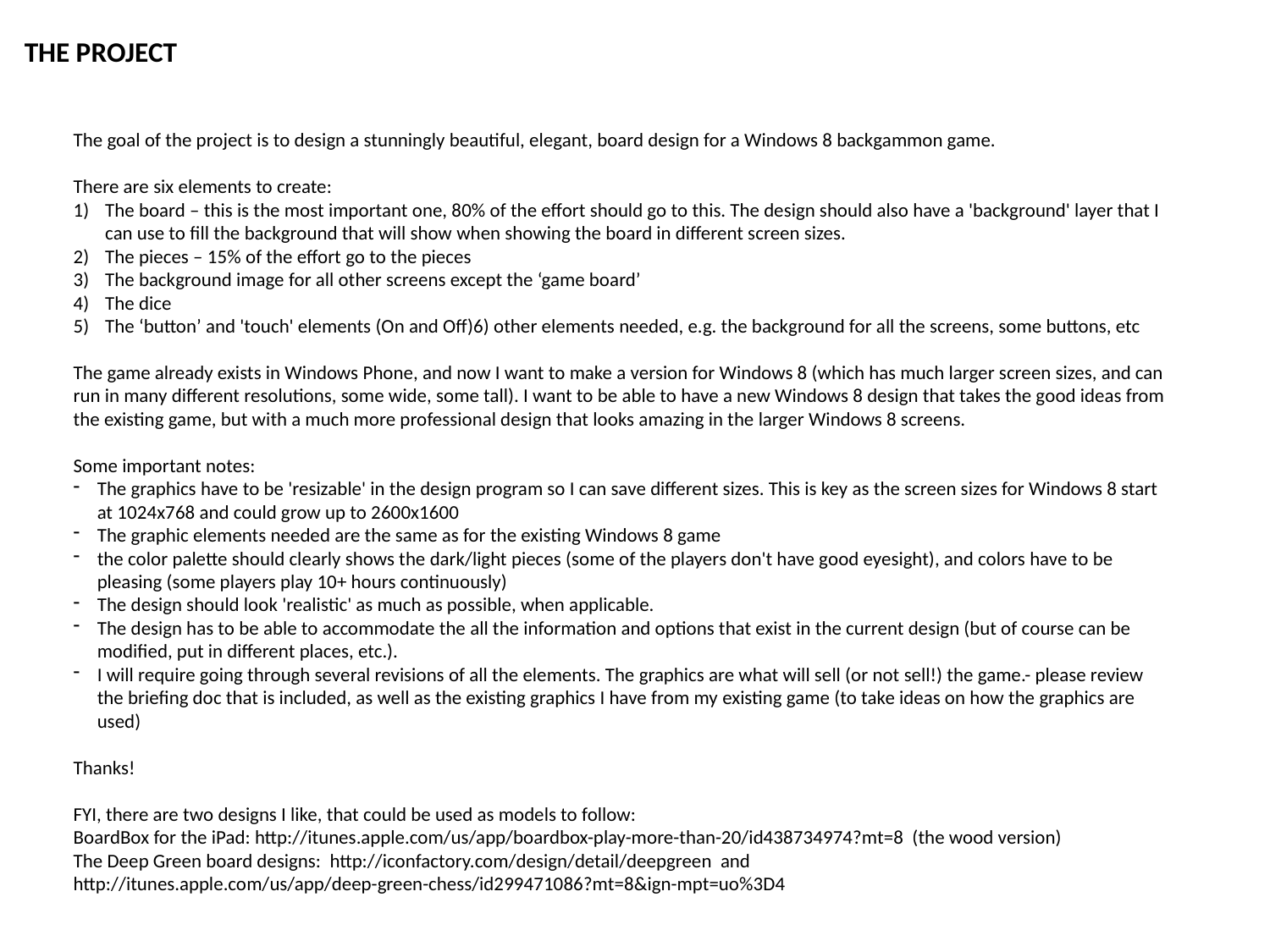

THE PROJECT
The goal of the project is to design a stunningly beautiful, elegant, board design for a Windows 8 backgammon game.

There are six elements to create:
The board – this is the most important one, 80% of the effort should go to this. The design should also have a 'background' layer that I can use to fill the background that will show when showing the board in different screen sizes.
The pieces – 15% of the effort go to the pieces
The background image for all other screens except the ‘game board’
The dice
The ‘button’ and 'touch' elements (On and Off)6) other elements needed, e.g. the background for all the screens, some buttons, etc

The game already exists in Windows Phone, and now I want to make a version for Windows 8 (which has much larger screen sizes, and can run in many different resolutions, some wide, some tall). I want to be able to have a new Windows 8 design that takes the good ideas from the existing game, but with a much more professional design that looks amazing in the larger Windows 8 screens.

Some important notes:
The graphics have to be 'resizable' in the design program so I can save different sizes. This is key as the screen sizes for Windows 8 start at 1024x768 and could grow up to 2600x1600
The graphic elements needed are the same as for the existing Windows 8 game
the color palette should clearly shows the dark/light pieces (some of the players don't have good eyesight), and colors have to be pleasing (some players play 10+ hours continuously)
The design should look 'realistic' as much as possible, when applicable.
The design has to be able to accommodate the all the information and options that exist in the current design (but of course can be modified, put in different places, etc.).
I will require going through several revisions of all the elements. The graphics are what will sell (or not sell!) the game.- please review the briefing doc that is included, as well as the existing graphics I have from my existing game (to take ideas on how the graphics are used)

Thanks!

FYI, there are two designs I like, that could be used as models to follow:
BoardBox for the iPad: http://itunes.apple.com/us/app/boardbox-play-more-than-20/id438734974?mt=8  (the wood version)
The Deep Green board designs:  http://iconfactory.com/design/detail/deepgreen  and http://itunes.apple.com/us/app/deep-green-chess/id299471086?mt=8&ign-mpt=uo%3D4